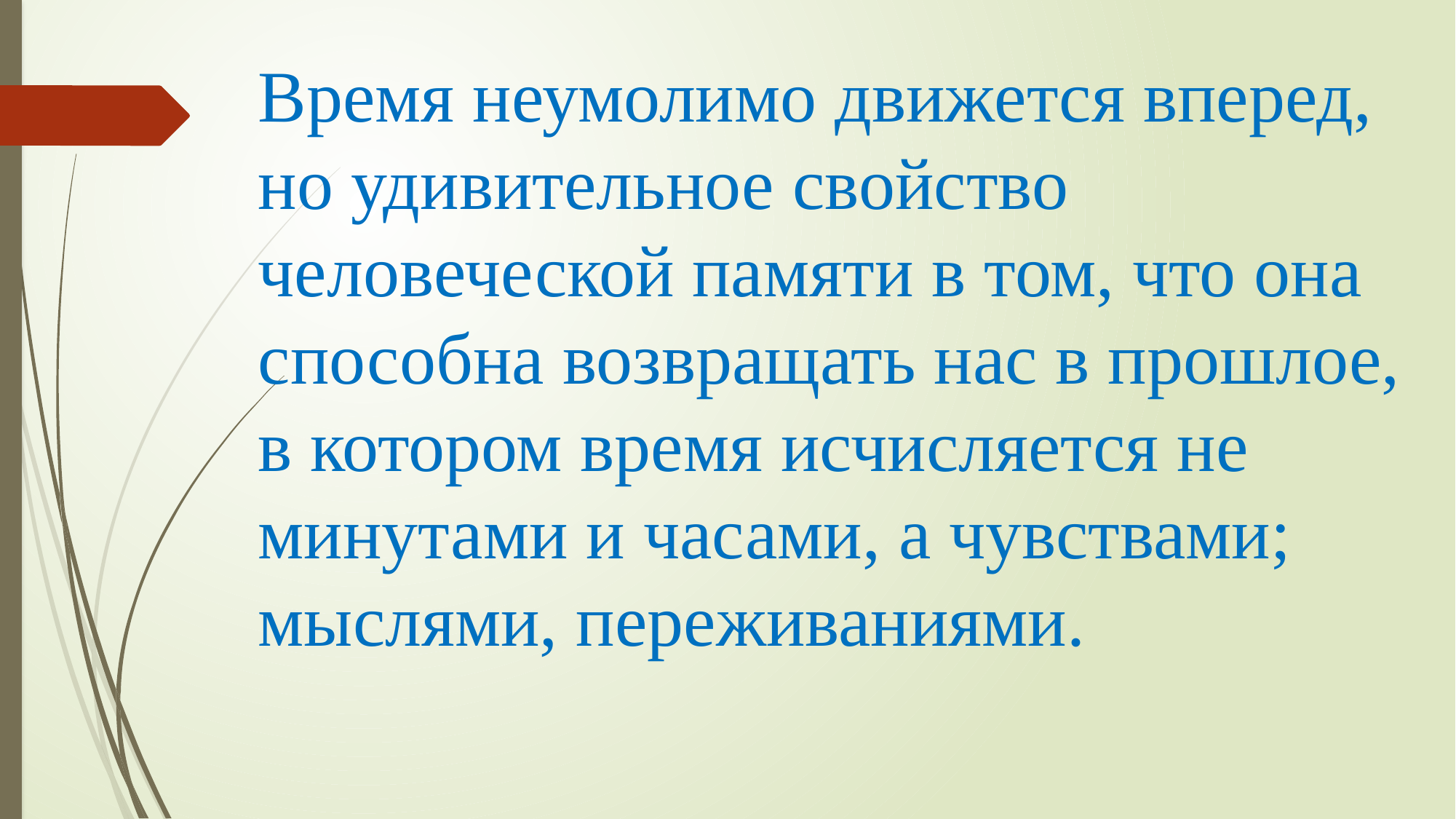

# Время неумолимо движется вперед, но удивительное свойство человеческой памяти в том, что она способна возвращать нас в прошлое, в котором время исчисляется не минутами и часами, а чувствами; мыслями, переживаниями.